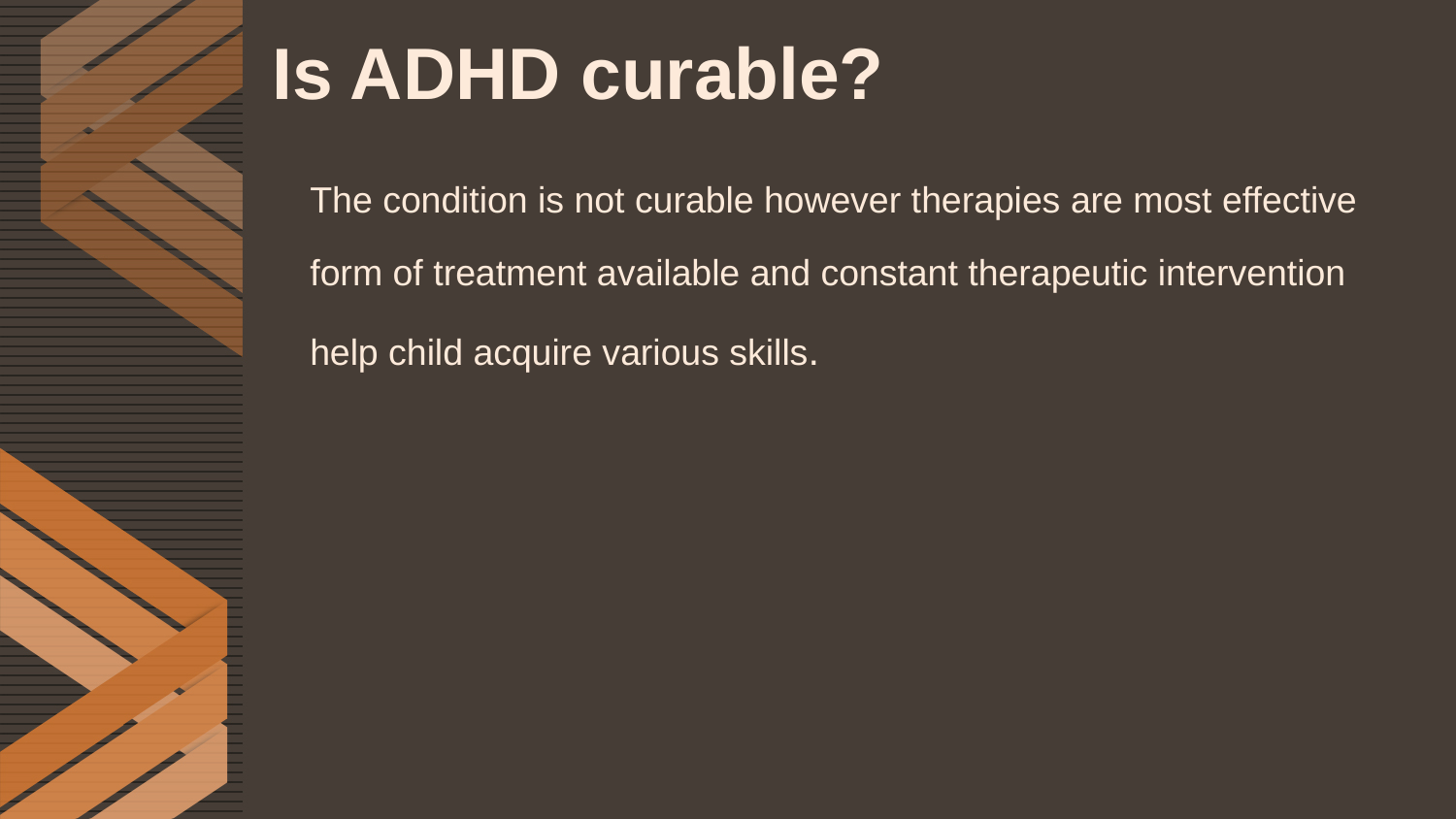

# Is ADHD curable?
The condition is not curable however therapies are most effective
form of treatment available and constant therapeutic intervention
help child acquire various skills.